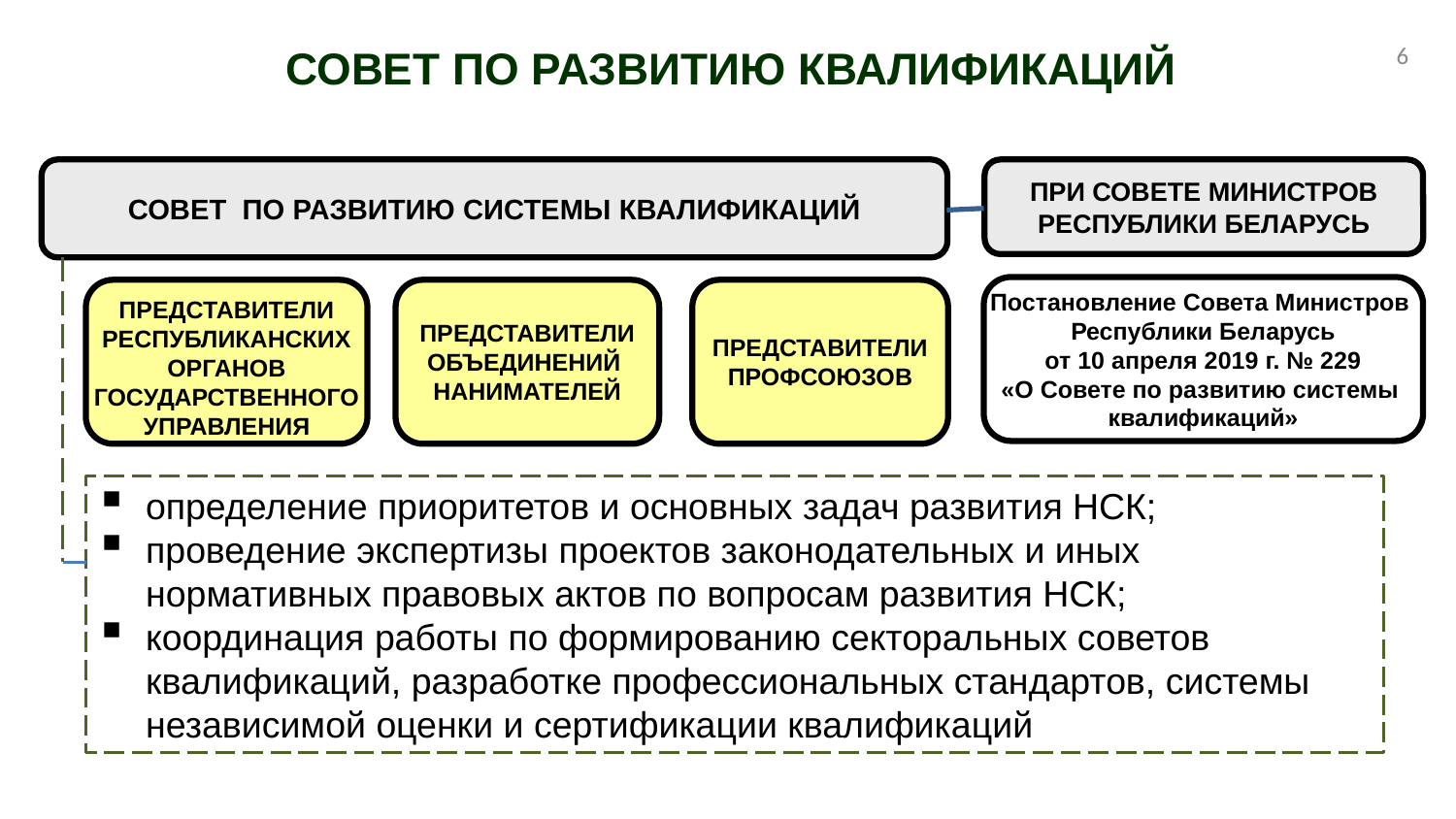

6
СОВЕТ ПО РАЗВИТИЮ КВАЛИФИКАЦИЙ

СОВЕТ  ПО РАЗВИТИЮ СИСТЕМЫ КВАЛИФИКАЦИЙ
ПРИ СОВЕТЕ МИНИСТРОВ
РЕСПУБЛИКИ БЕЛАРУСЬ
Постановление Совета Министров
Республики Беларусь
от 10 апреля 2019 г. № 229
«О Совете по развитию системы
квалификаций»
ПРЕДСТАВИТЕЛИ
 РЕСПУБЛИКАНСКИХ
ОРГАНОВ
 ГОСУДАРСТВЕННОГО
УПРАВЛЕНИЯ
ПРЕДСТАВИТЕЛИ
ОБЪЕДИНЕНИЙ
НАНИМАТЕЛЕЙ
ПРЕДСТАВИТЕЛИ
ПРОФСОЮЗОВ
определение приоритетов и основных задач развития НСК;
проведение экспертизы проектов законодательных и иных нормативных правовых актов по вопросам развития НСК;
координация работы по формированию секторальных советов квалификаций, разработке профессиональных стандартов, системы независимой оценки и сертификации квалификаций